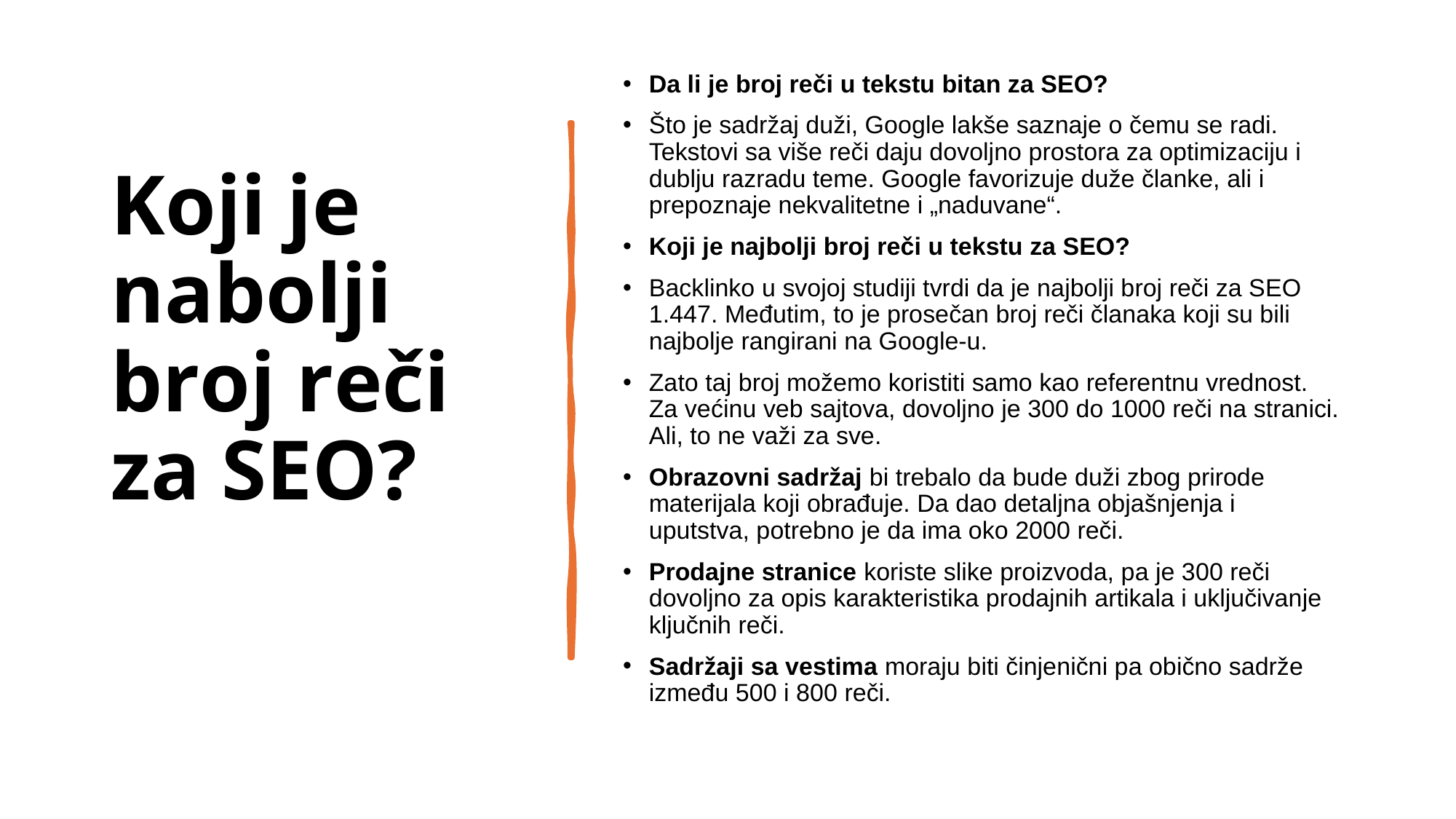

# Koji je nabolji broj reči za SEO?
Da li je broj reči u tekstu bitan za SEO?
Što je sadržaj duži, Google lakše saznaje o čemu se radi. Tekstovi sa više reči daju dovoljno prostora za optimizaciju i dublju razradu teme. Google favorizuje duže članke, ali i prepoznaje nekvalitetne i „naduvane“.
Koji je najbolji broj reči u tekstu za SEO?
Backlinko u svojoj studiji tvrdi da je najbolji broj reči za SEO 1.447. Međutim, to je prosečan broj reči članaka koji su bili najbolje rangirani na Google-u.
Zato taj broj možemo koristiti samo kao referentnu vrednost. Za većinu veb sajtova, dovoljno je 300 do 1000 reči na stranici. Ali, to ne važi za sve.
Obrazovni sadržaj bi trebalo da bude duži zbog prirode materijala koji obrađuje. Da dao detaljna objašnjenja i uputstva, potrebno je da ima oko 2000 reči.
Prodajne stranice koriste slike proizvoda, pa je 300 reči dovoljno za opis karakteristika prodajnih artikala i uključivanje ključnih reči.
Sadržaji sa vestima moraju biti činjenični pa obično sadrže između 500 i 800 reči.